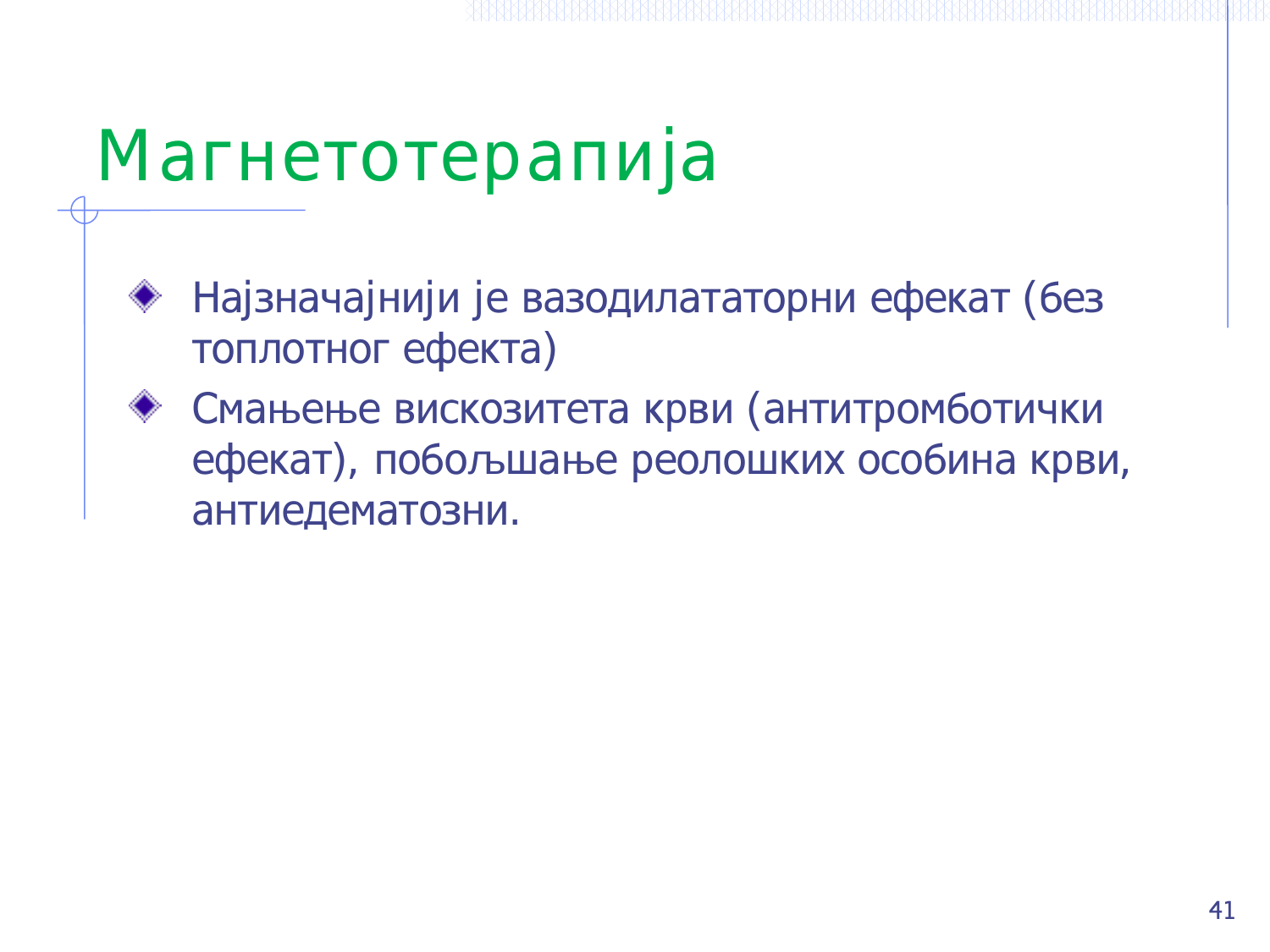

# Магнетотерапија
Најзначајнији је вазодилататорни ефекат (без топлотног ефекта)
Смањење вискозитета крви (антитромботички ефекат), побољшање реолошких особина крви, антиедематозни.
41